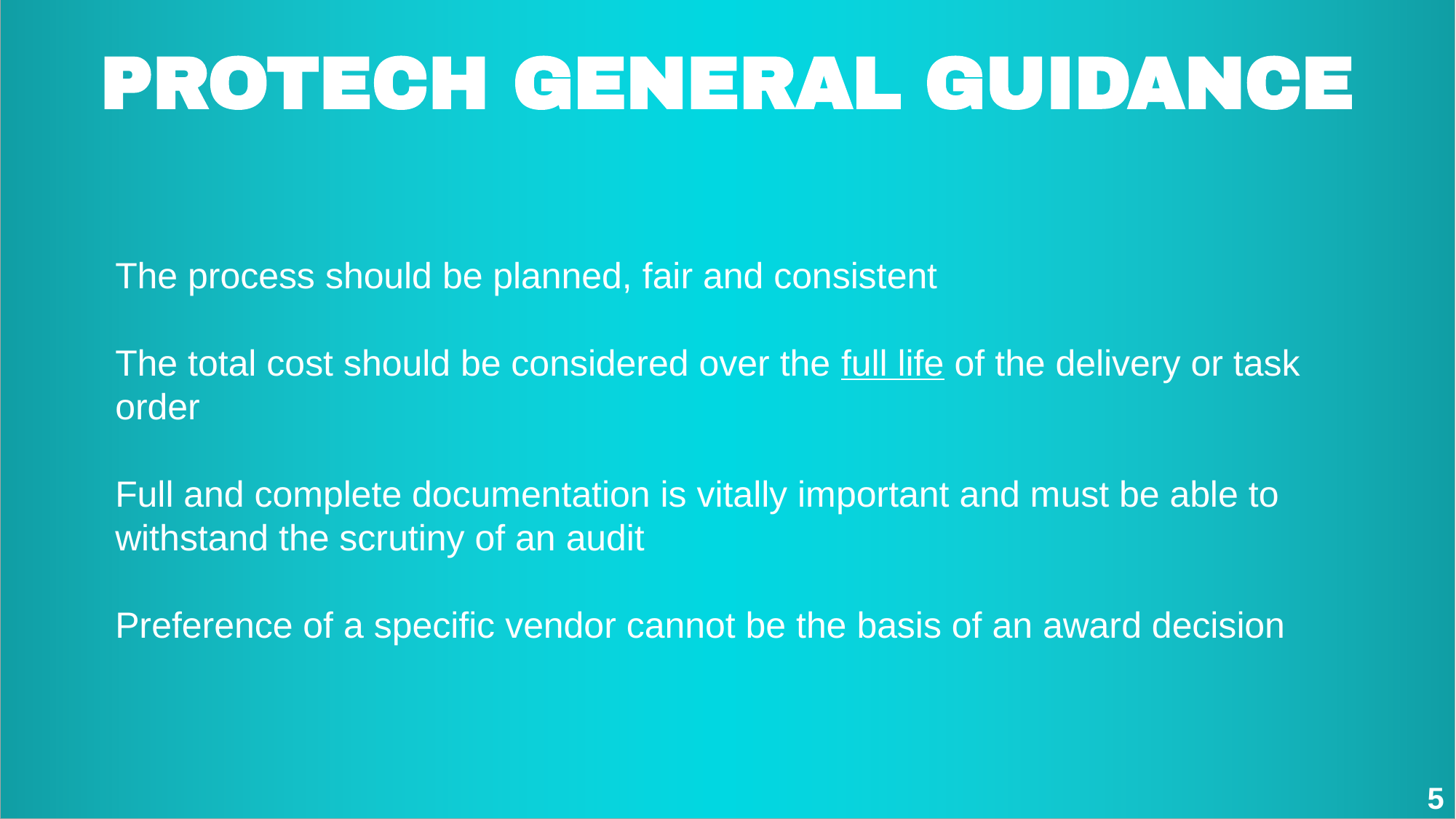

PROTECH GENERAL GUIDANCE
The process should be planned, fair and consistent
The total cost should be considered over the full life of the delivery or task order
Full and complete documentation is vitally important and must be able to withstand the scrutiny of an audit
Preference of a specific vendor cannot be the basis of an award decision
5